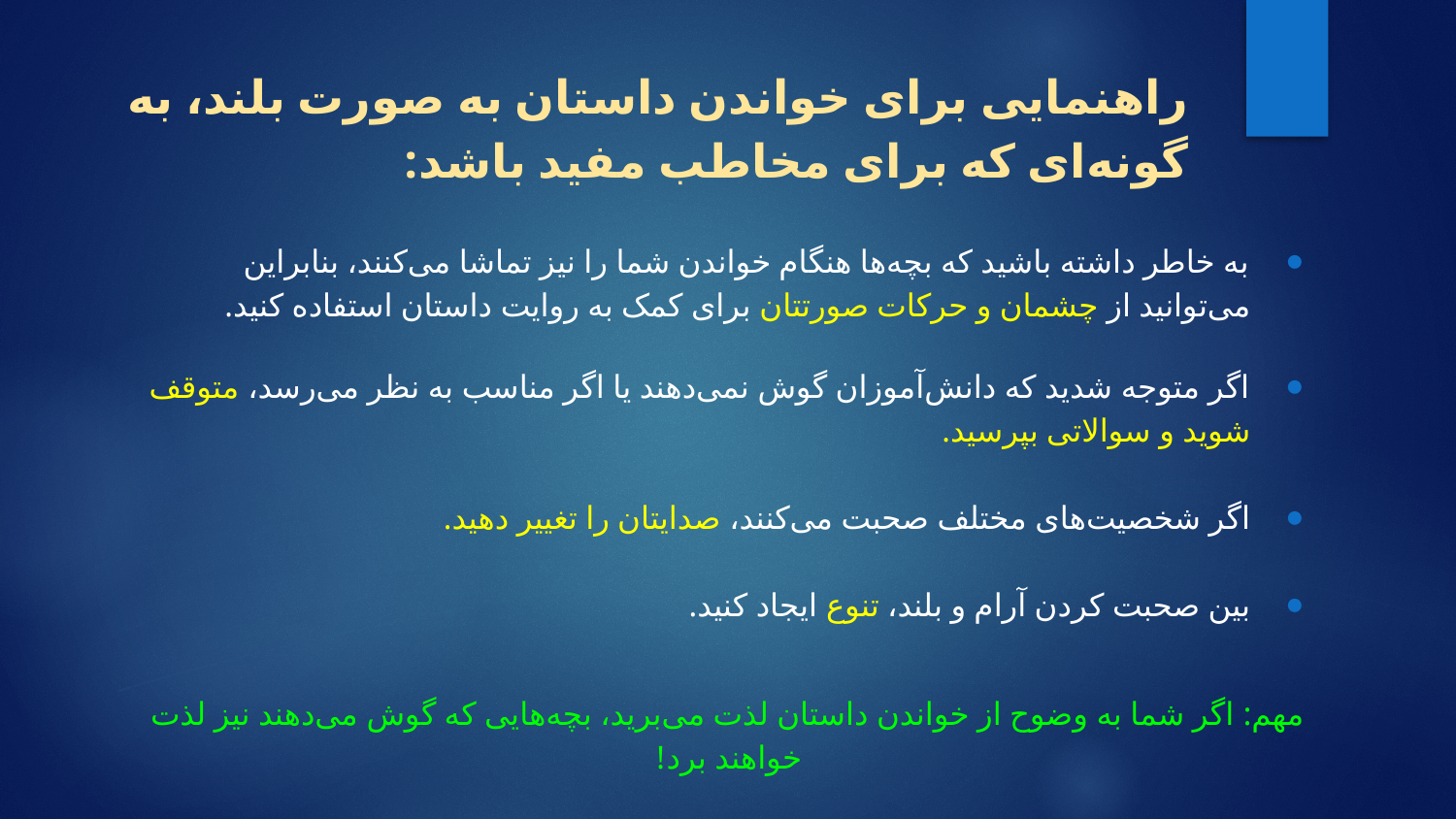

# راهنمایی برای خواندن داستان به صورت بلند، به گونه‌ای که برای مخاطب مفید باشد:
به خاطر داشته باشید که بچه‌ها هنگام خواندن شما را نیز تماشا می‌کنند، بنابراین می‌توانید از چشمان و حرکات صورتتان برای کمک به روایت داستان استفاده کنید.
اگر متوجه شدید که دانش‌آموزان گوش نمی‌دهند یا اگر مناسب به نظر می‌رسد، متوقف شوید و سوالاتی بپرسید.
اگر شخصیت‌های مختلف صحبت می‌کنند، صدایتان را تغییر دهید.
بین صحبت کردن آرام و بلند، تنوع ایجاد کنید.

مهم: اگر شما به وضوح از خواندن داستان لذت می‌برید، بچه‌هایی که گوش می‌دهند نیز لذت خواهند برد!